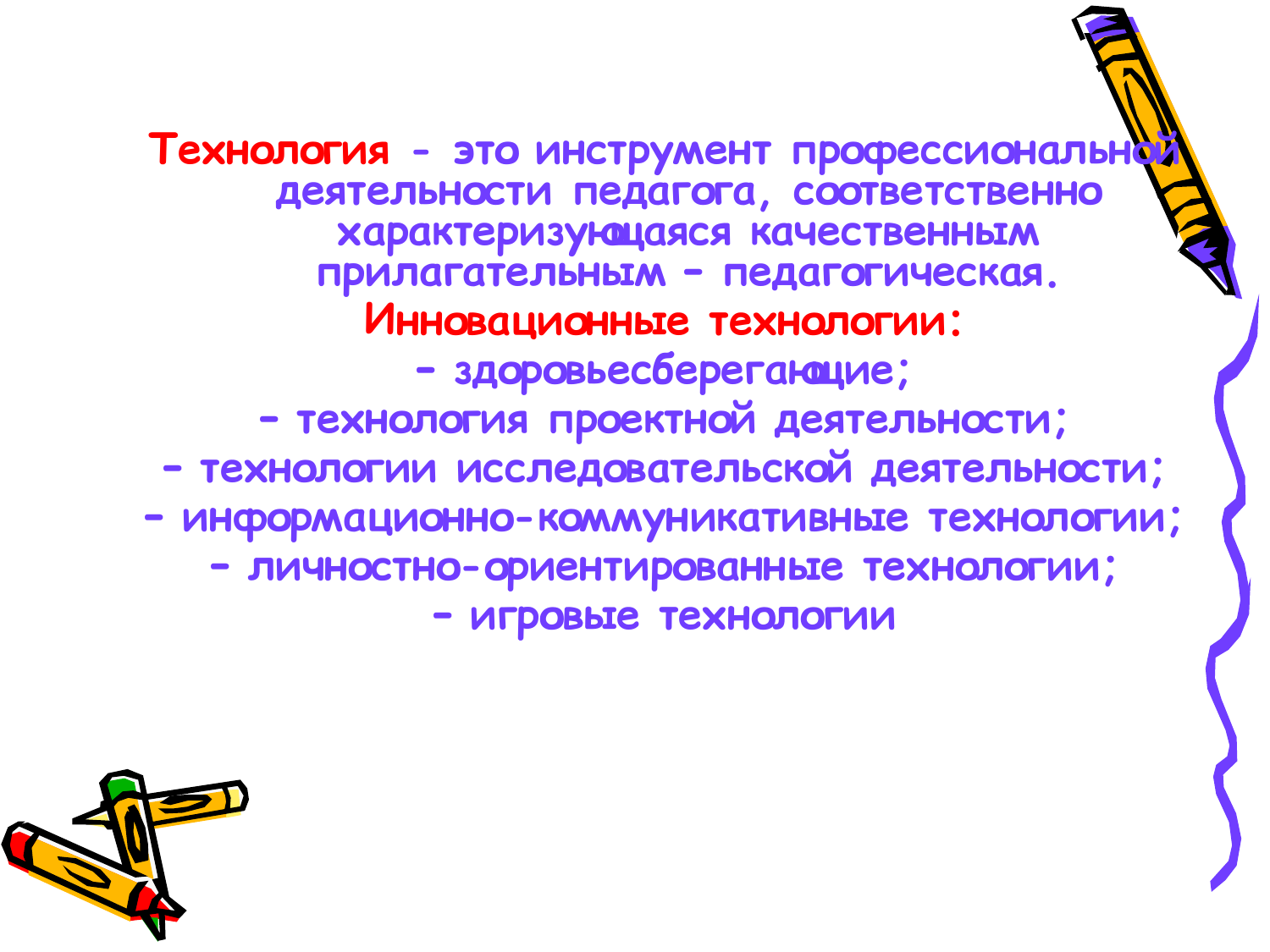

Технология - это инструмент профессиональной деятельности педагога, соответственно характеризующаяся качественным прилагательным – педагогическая.
Инновационные технологии:
– здоровьесберегающие;
– технология проектной деятельности;
– технологии исследовательской деятельности;
– информационно-коммуникативные технологии;
– личностно-ориентированные технологии;
– игровые технологии